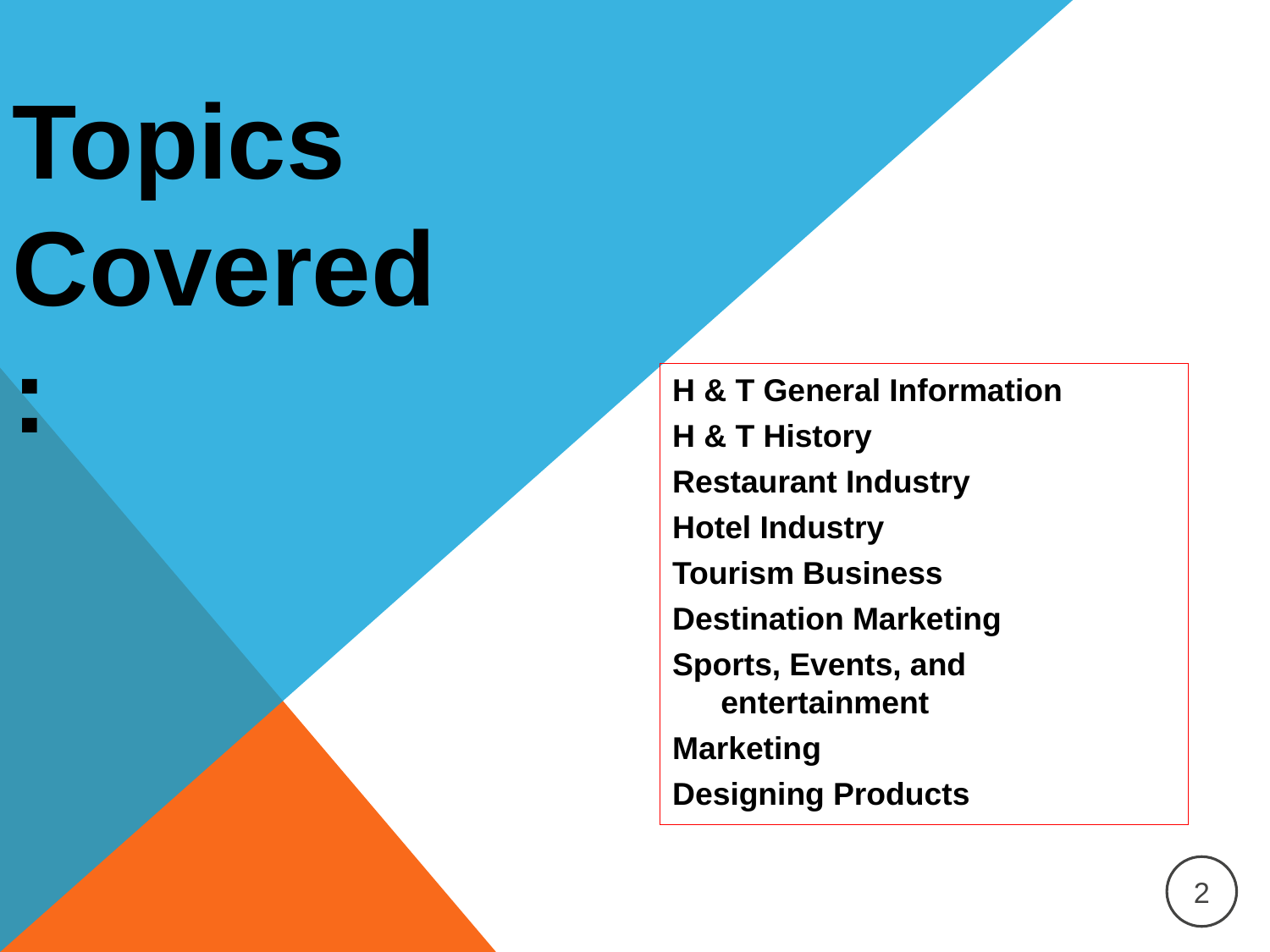

Topics Covered:
H & T General Information
H & T History
Restaurant Industry
Hotel Industry
Tourism Business
Destination Marketing
Sports, Events, and entertainment
Marketing
Designing Products
2